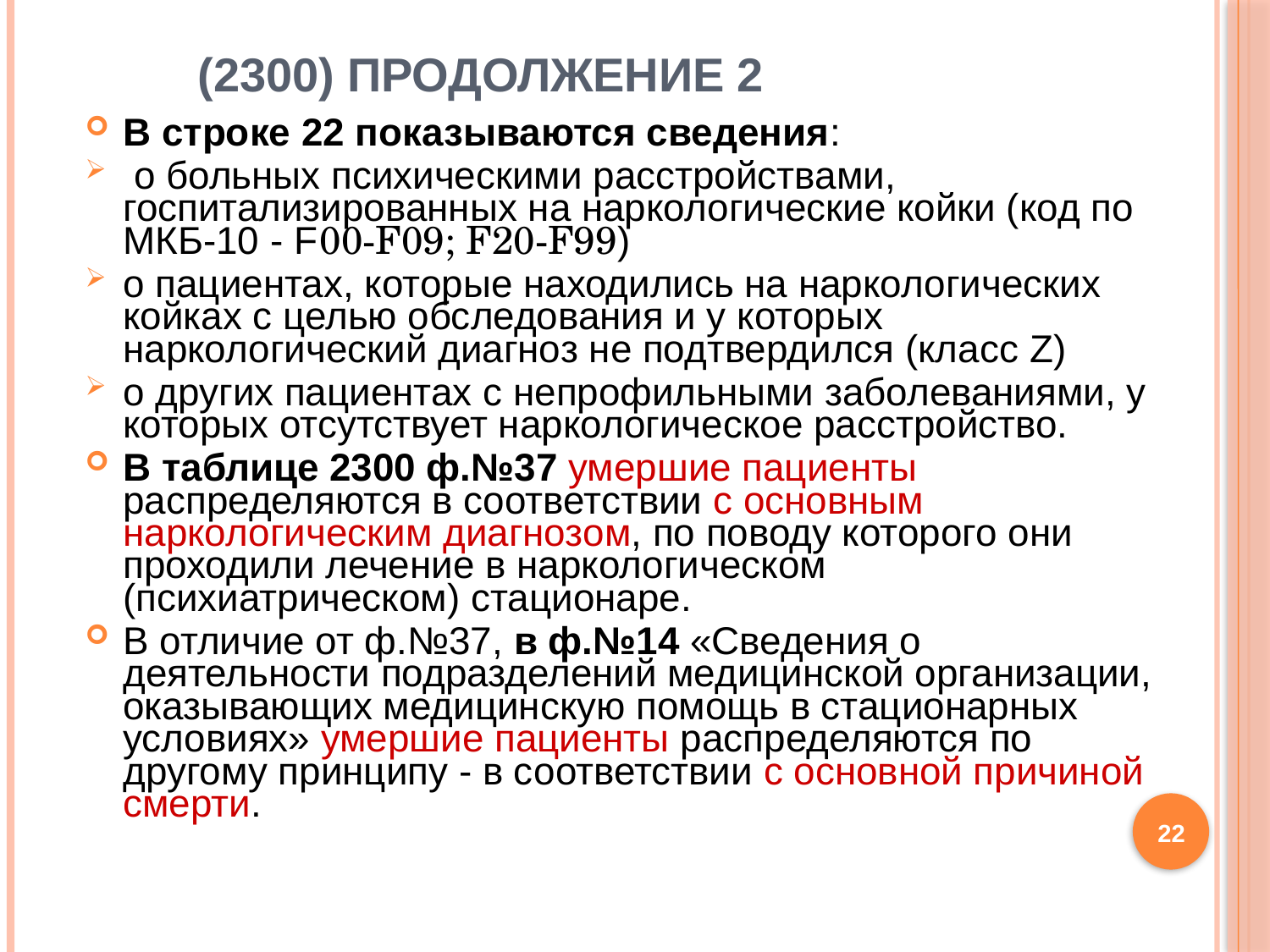

# (2300) продолжение 2
В строке 22 показываются сведения:
 о больных психическими расстройствами, госпитализированных на наркологические койки (код по МКБ-10 - F00-F09; F20-F99)
о пациентах, которые находились на наркологических койках с целью обследования и у которых наркологический диагноз не подтвердился (класс Z)
о других пациентах с непрофильными заболеваниями, у которых отсутствует наркологическое расстройство.
В таблице 2300 ф.№37 умершие пациенты распределяются в соответствии с основным наркологическим диагнозом, по поводу которого они проходили лечение в наркологическом (психиатрическом) стационаре.
В отличие от ф.№37, в ф.№14 «Сведения о деятельности подразделений медицинской организации, оказывающих медицинскую помощь в стационарных условиях» умершие пациенты распределяются по другому принципу - в соответствии с основной причиной смерти.
22